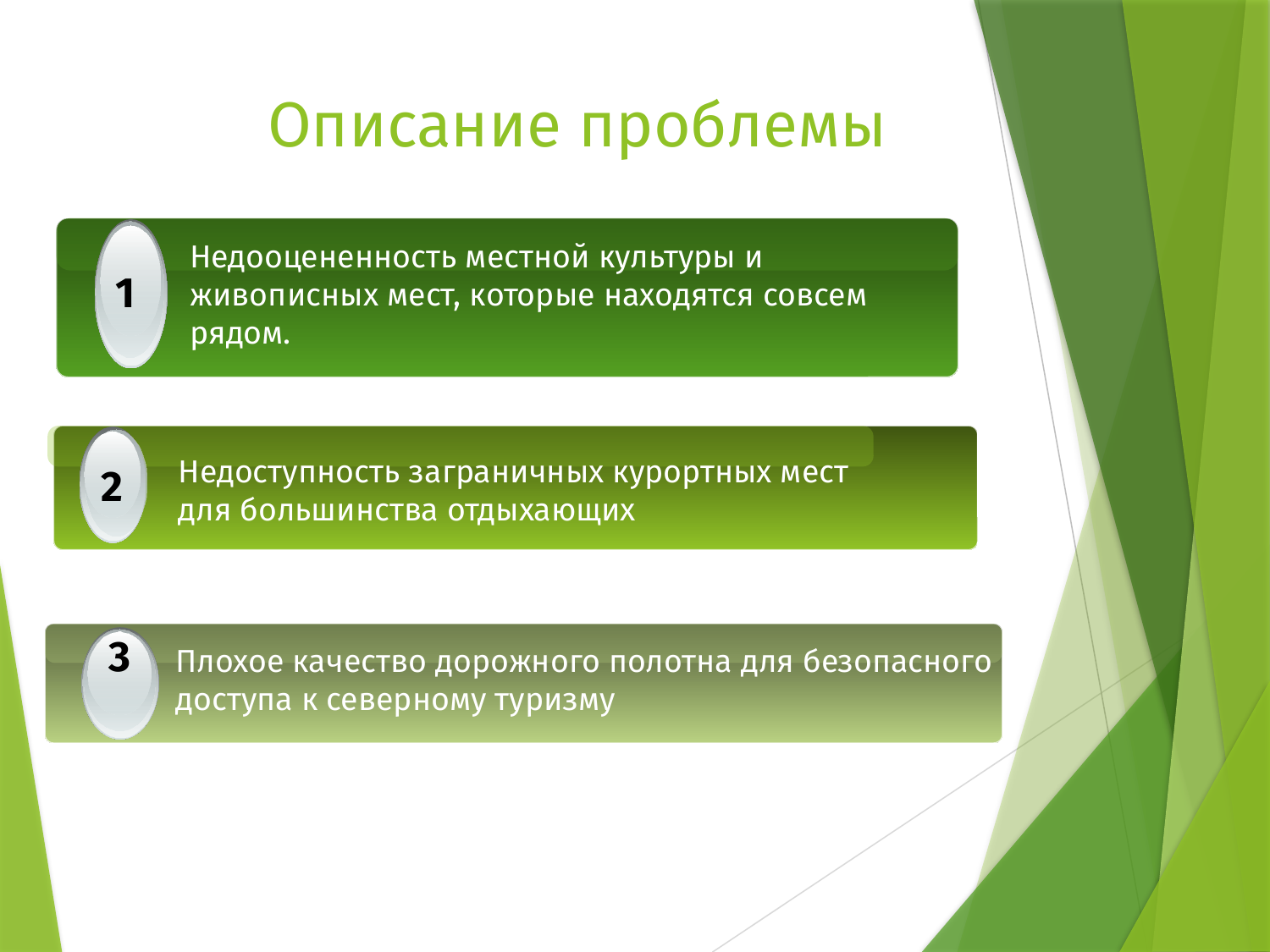

# Описание проблемы

1
Недооцененность местной культуры и живописных мест, которые находятся совсем рядом.
Вставить описание для данных, представленных на текущем слайде презентации.

2
Недоступность заграничных курортных мест для большинства отдыхающих
3

Плохое качество дорожного полотна для безопасного доступа к северному туризму